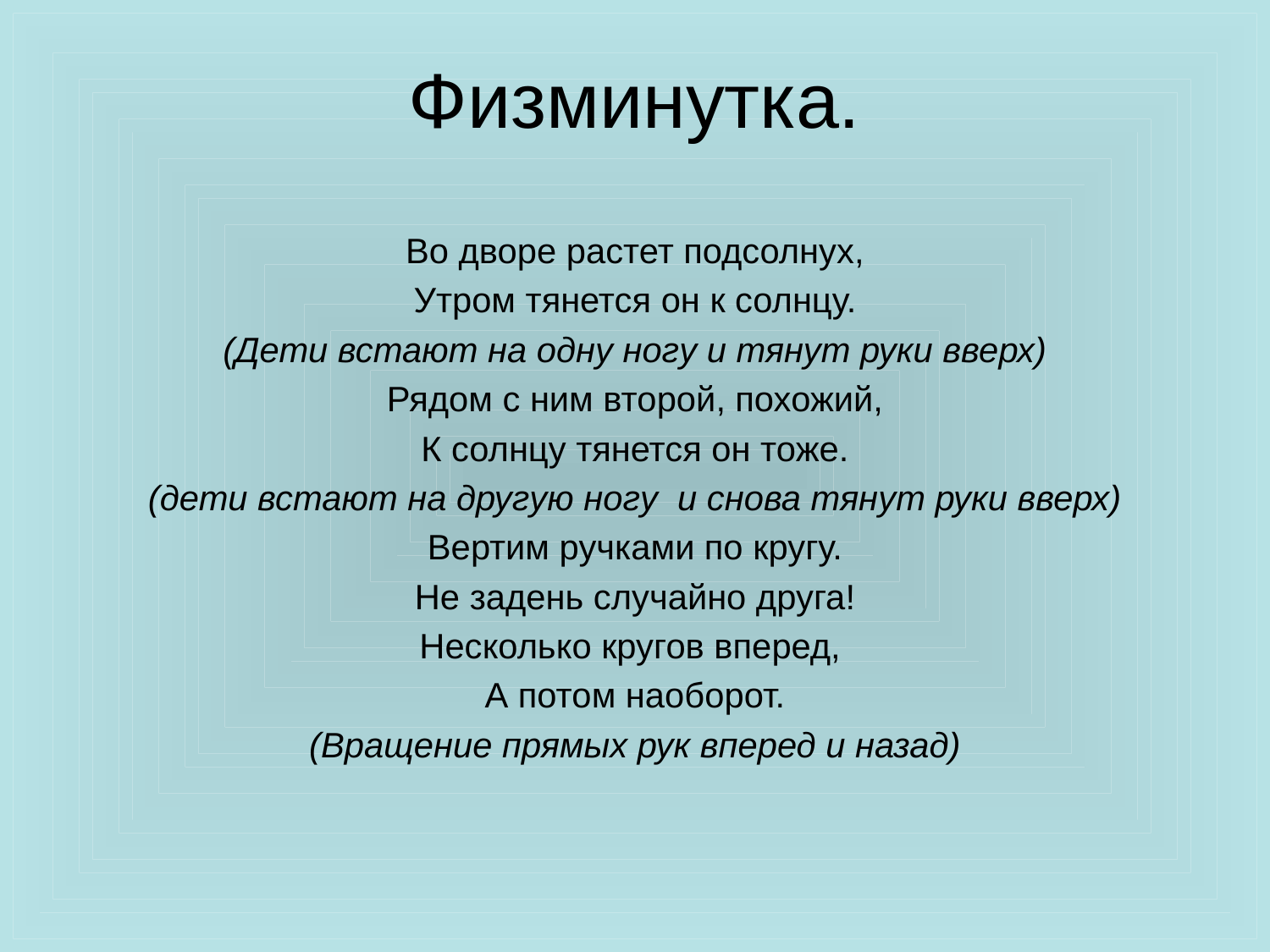

# Физминутка.
Во дворе растет подсолнух,
Утром тянется он к солнцу.
(Дети встают на одну ногу и тянут руки вверх)
Рядом с ним второй, похожий,
К солнцу тянется он тоже.
(дети встают на другую ногу  и снова тянут руки вверх)
Вертим ручками по кругу.
Не задень случайно друга!
Несколько кругов вперед,
А потом наоборот.
(Вращение прямых рук вперед и назад)